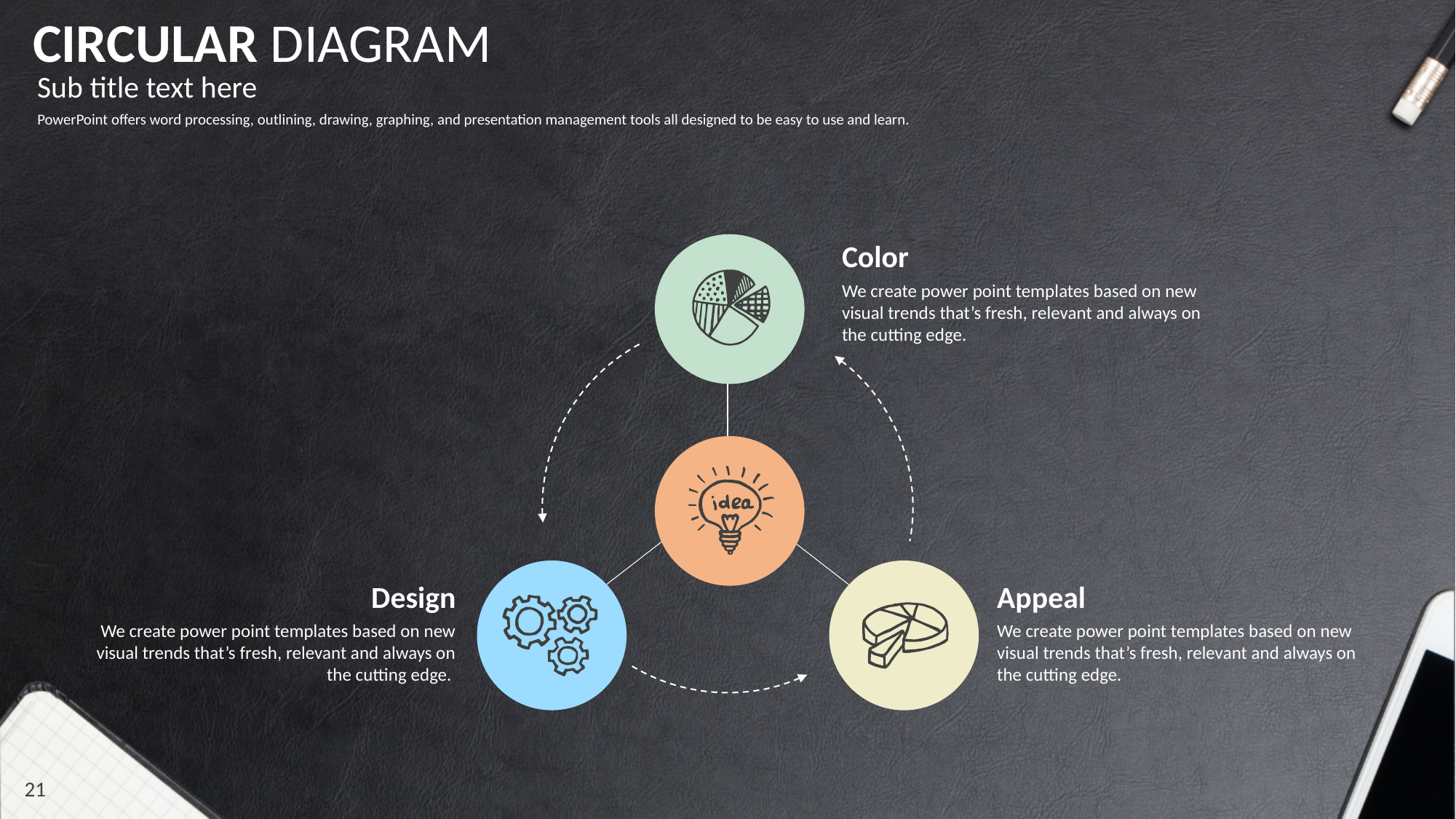

CIRCULAR DIAGRAM
Sub title text here
PowerPoint offers word processing, outlining, drawing, graphing, and presentation management tools all designed to be easy to use and learn.

Color

We create power point templates based on new visual trends that’s fresh, relevant and always on the cutting edge.

Design
Appeal

We create power point templates based on new visual trends that’s fresh, relevant and always on the cutting edge.
We create power point templates based on new visual trends that’s fresh, relevant and always on the cutting edge.
21